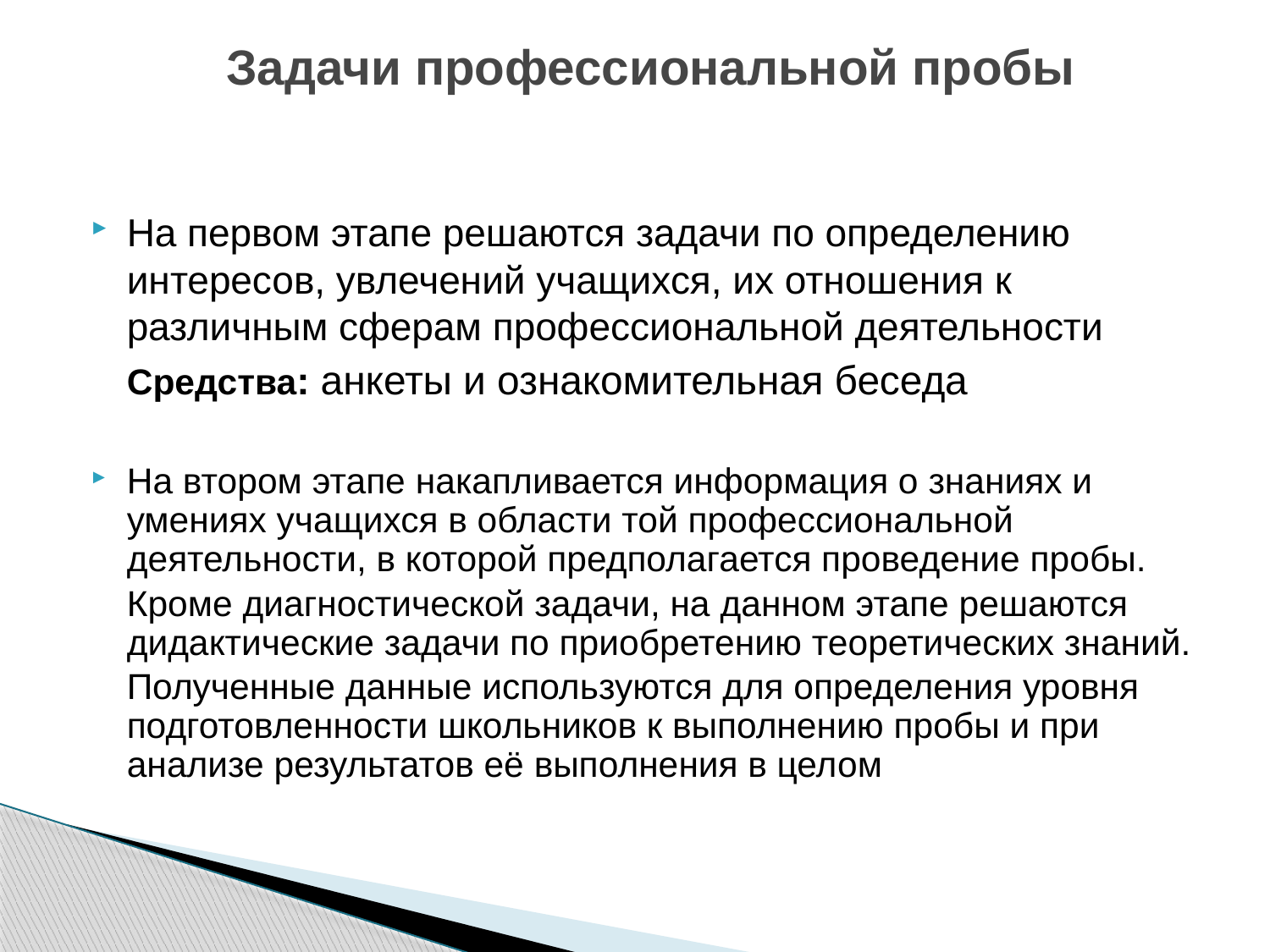

# Задачи профессиональной пробы

На первом этапе решаются задачи по определению интересов, увлечений учащихся, их отношения к различным сферам профессиональной деятельности
	Средства: анкеты и ознакомительная беседа

На втором этапе накапливается информация о знаниях и умениях учащихся в области той профессиональной деятельности, в которой предполагается проведение пробы.
	Кроме диагностической задачи, на данном этапе решаются дидактические задачи по приобретению теоретических знаний.
	Полученные данные используются для определения уровня подготовленности школьников к выполнению пробы и при анализе результатов её выполнения в целом